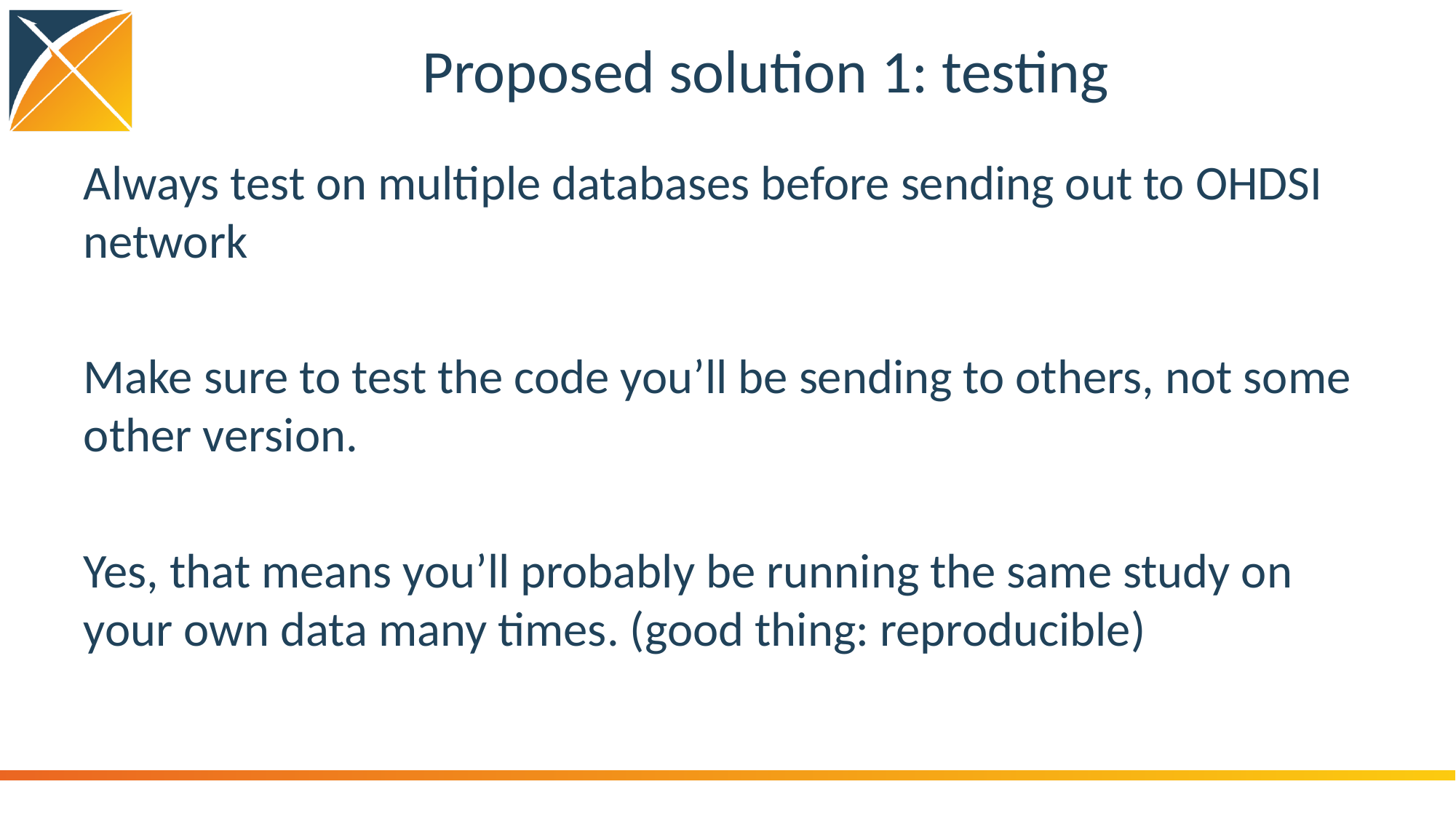

# Proposed solution 1: testing
Always test on multiple databases before sending out to OHDSI network

Make sure to test the code you’ll be sending to others, not some other version.

Yes, that means you’ll probably be running the same study on your own data many times. (good thing: reproducible)